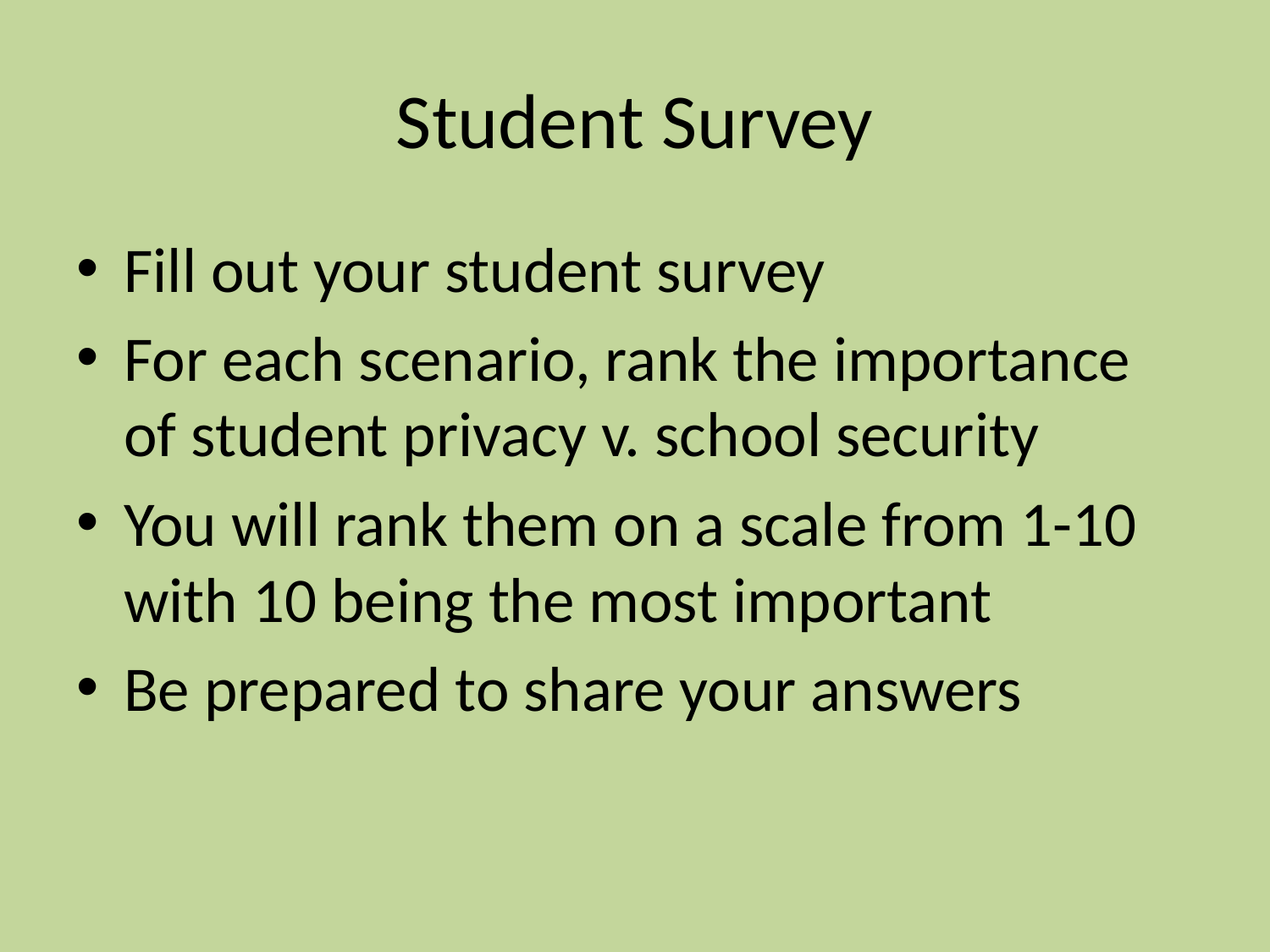

# Student Survey
Fill out your student survey
For each scenario, rank the importance of student privacy v. school security
You will rank them on a scale from 1-10 with 10 being the most important
Be prepared to share your answers